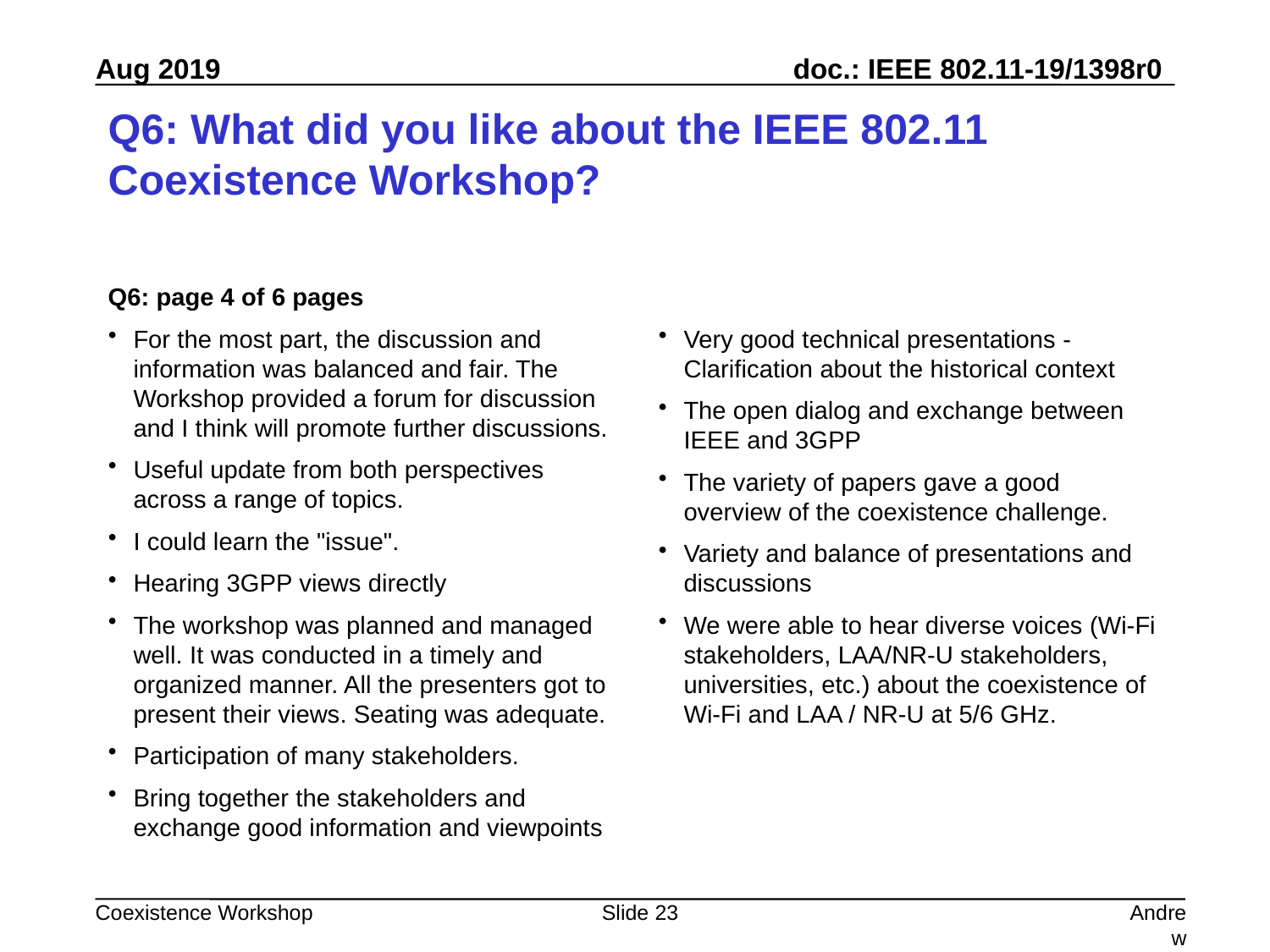

# Q6: What did you like about the IEEE 802.11 Coexistence Workshop?
Q6: page 4 of 6 pages
For the most part, the discussion and information was balanced and fair. The Workshop provided a forum for discussion and I think will promote further discussions.
Useful update from both perspectives across a range of topics.
I could learn the "issue".
Hearing 3GPP views directly
The workshop was planned and managed well. It was conducted in a timely and organized manner. All the presenters got to present their views. Seating was adequate.
Participation of many stakeholders.
Bring together the stakeholders and exchange good information and viewpoints

Very good technical presentations - Clarification about the historical context
The open dialog and exchange between IEEE and 3GPP
The variety of papers gave a good overview of the coexistence challenge.
Variety and balance of presentations and discussions
We were able to hear diverse voices (Wi-Fi stakeholders, LAA/NR-U stakeholders, universities, etc.) about the coexistence of Wi-Fi and LAA / NR-U at 5/6 GHz.
Slide 23
Andrew Myles, Cisco